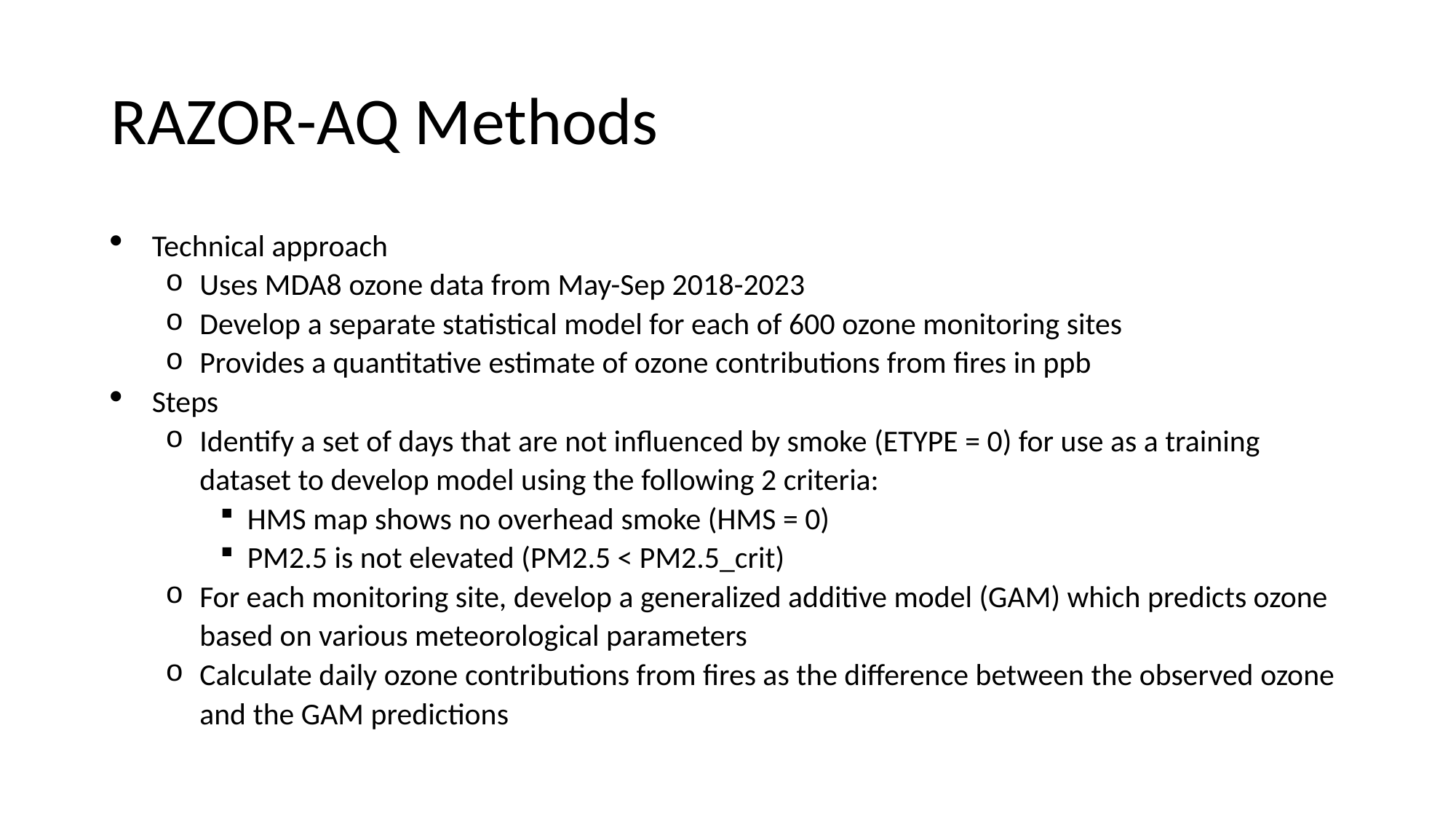

# RAZOR-AQ Methods
Technical approach
Uses MDA8 ozone data from May-Sep 2018-2023
Develop a separate statistical model for each of 600 ozone monitoring sites
Provides a quantitative estimate of ozone contributions from fires in ppb
Steps
Identify a set of days that are not influenced by smoke (ETYPE = 0) for use as a training dataset to develop model using the following 2 criteria:
HMS map shows no overhead smoke (HMS = 0)
PM2.5 is not elevated (PM2.5 < PM2.5_crit)
For each monitoring site, develop a generalized additive model (GAM) which predicts ozone based on various meteorological parameters
Calculate daily ozone contributions from fires as the difference between the observed ozone and the GAM predictions